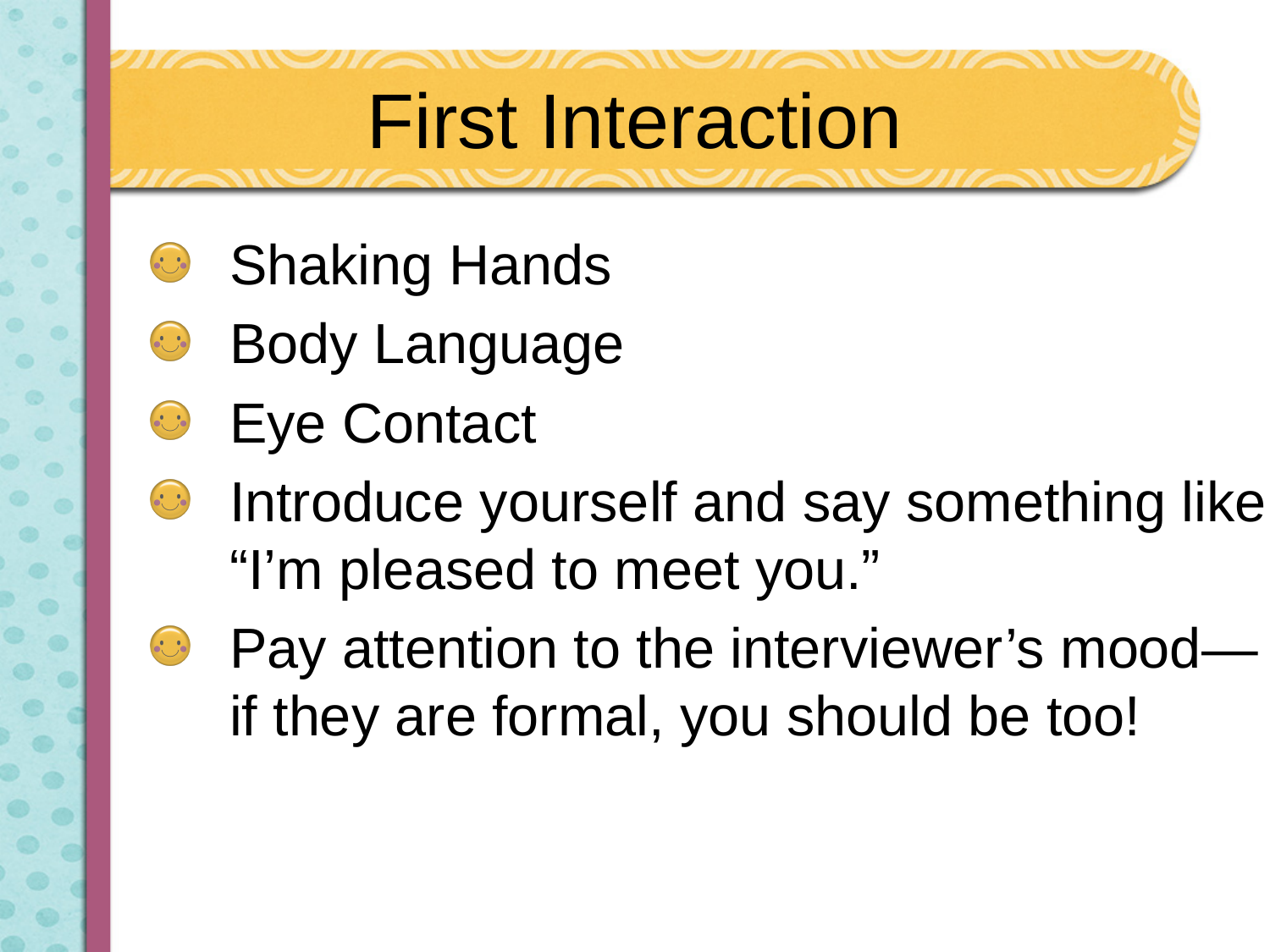

# First Interaction
Shaking Hands
Body Language
Eye Contact
Introduce yourself and say something like “I’m pleased to meet you.”
Pay attention to the interviewer’s mood—if they are formal, you should be too!